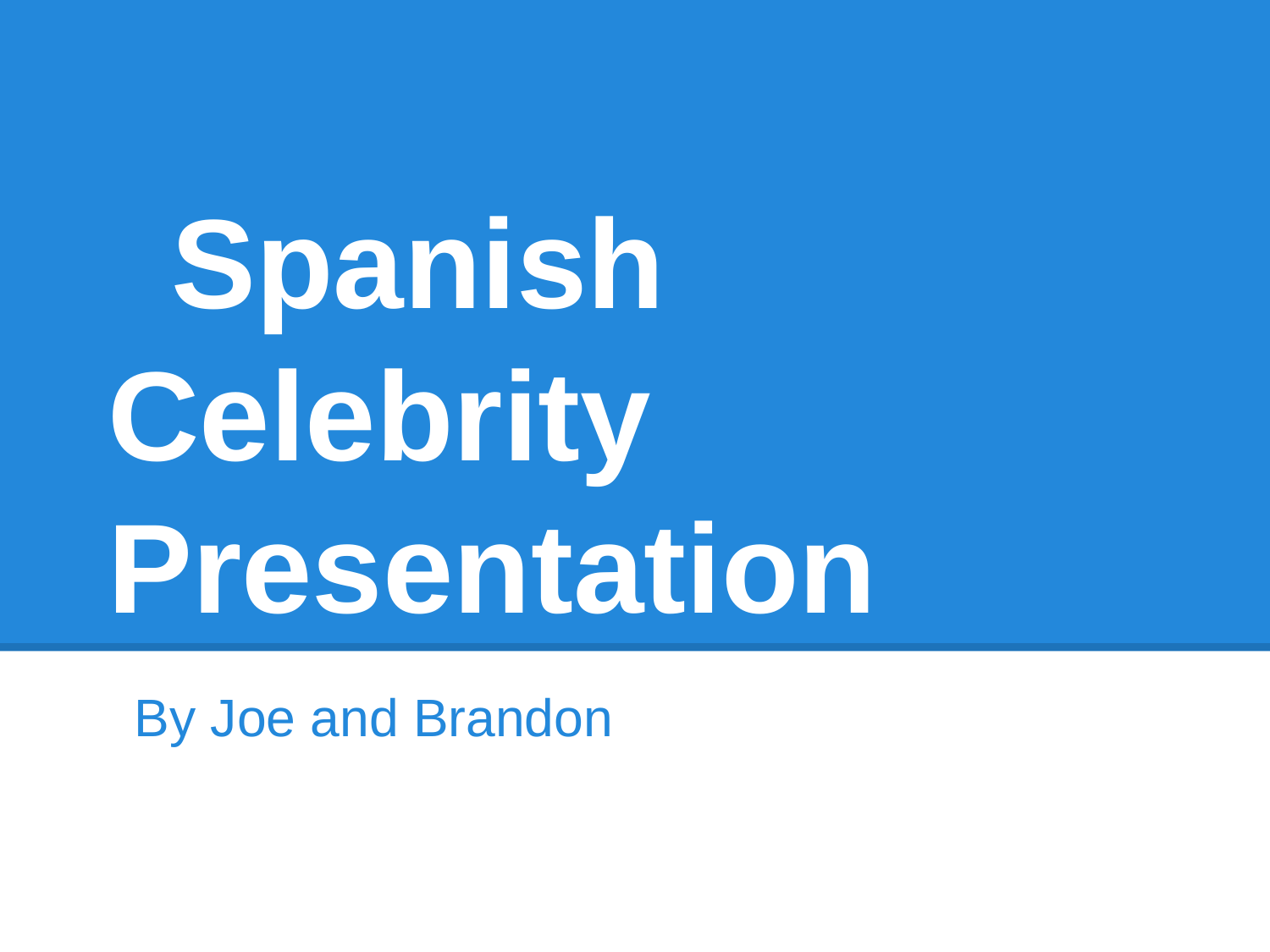

# Spanish Celebrity Presentation
By Joe and Brandon